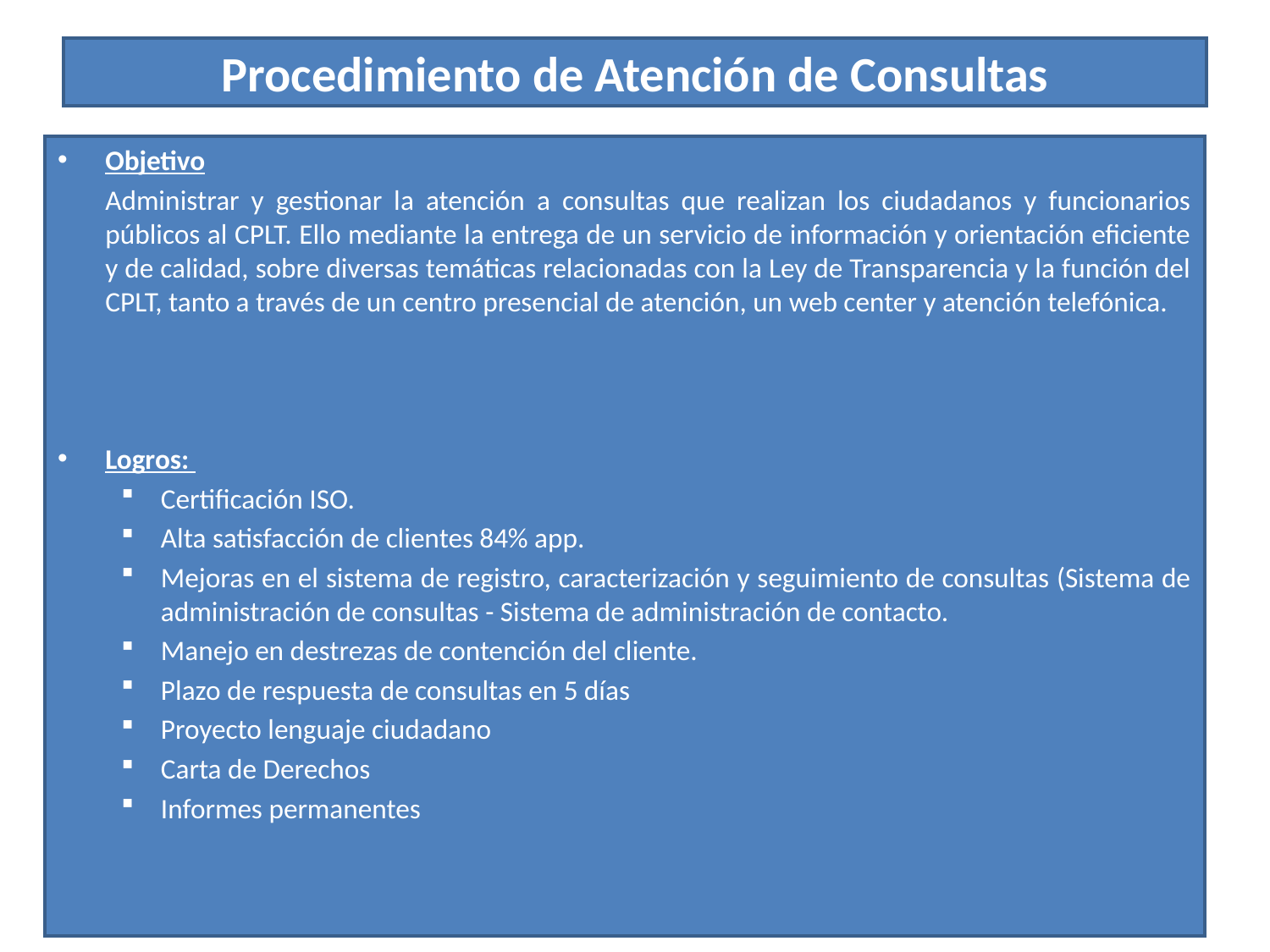

# Procedimiento de Atención de Consultas
Objetivo
	Administrar y gestionar la atención a consultas que realizan los ciudadanos y funcionarios públicos al CPLT. Ello mediante la entrega de un servicio de información y orientación eficiente y de calidad, sobre diversas temáticas relacionadas con la Ley de Transparencia y la función del CPLT, tanto a través de un centro presencial de atención, un web center y atención telefónica.

Logros:
Certificación ISO.
Alta satisfacción de clientes 84% app.
Mejoras en el sistema de registro, caracterización y seguimiento de consultas (Sistema de administración de consultas - Sistema de administración de contacto.
Manejo en destrezas de contención del cliente.
Plazo de respuesta de consultas en 5 días
Proyecto lenguaje ciudadano
Carta de Derechos
Informes permanentes